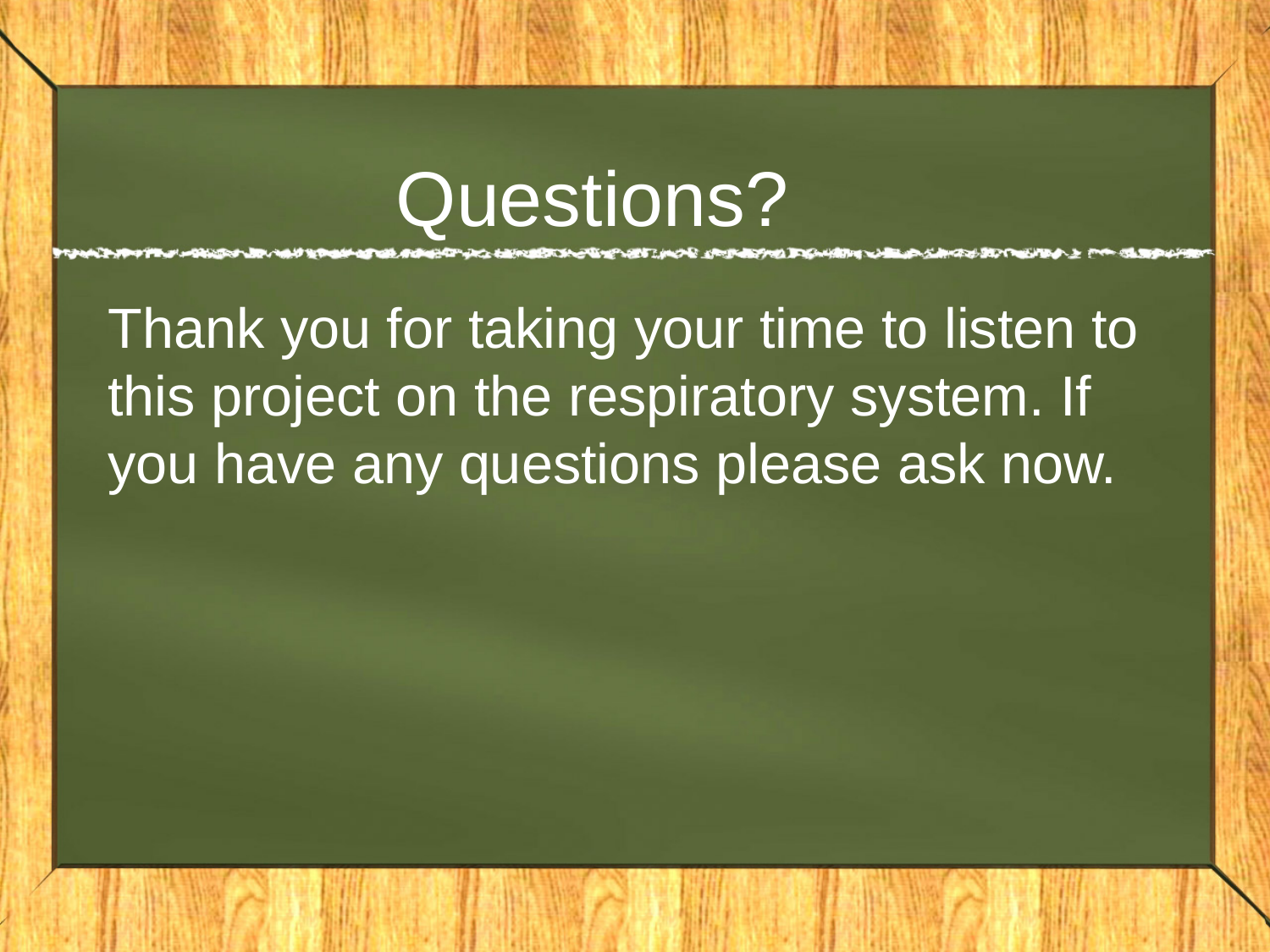

# Questions?
Thank you for taking your time to listen to this project on the respiratory system. If you have any questions please ask now.